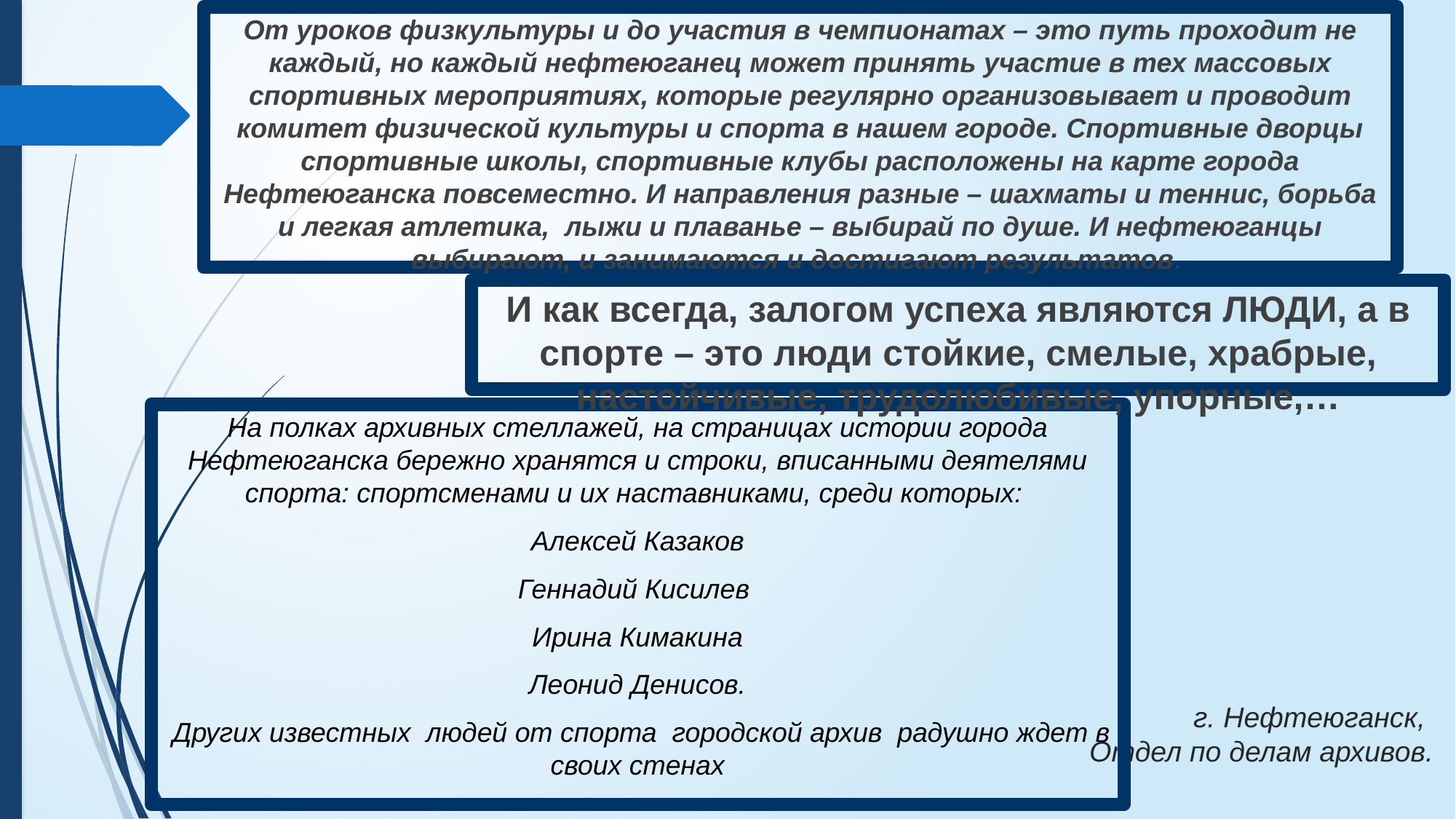

От уроков физкультуры и до участия в чемпионатах – это путь проходит не каждый, но каждый нефтеюганец может принять участие в тех массовых спортивных мероприятиях, которые регулярно организовывает и проводит комитет физической культуры и спорта в нашем городе. Спортивные дворцы спортивные школы, спортивные клубы расположены на карте города Нефтеюганска повсеместно. И направления разные – шахматы и теннис, борьба и легкая атлетика,  лыжи и плаванье – выбирай по душе. И нефтеюганцы выбирают, и занимаются и достигают результатов.
И как всегда, залогом успеха являются ЛЮДИ, а в спорте – это люди стойкие, смелые, храбрые, настойчивые, трудолюбивые, упорные,…
На полках архивных стеллажей, на страницах истории города Нефтеюганска бережно хранятся и строки, вписанными деятелями спорта: спортсменами и их наставниками, среди которых:
Алексей Казаков
Геннадий Кисилев
Ирина Кимакина
Леонид Денисов.
 Других известных  людей от спорта  городской архив  радушно ждет в своих стенах

г. Нефтеюганск,
Отдел по делам архивов.